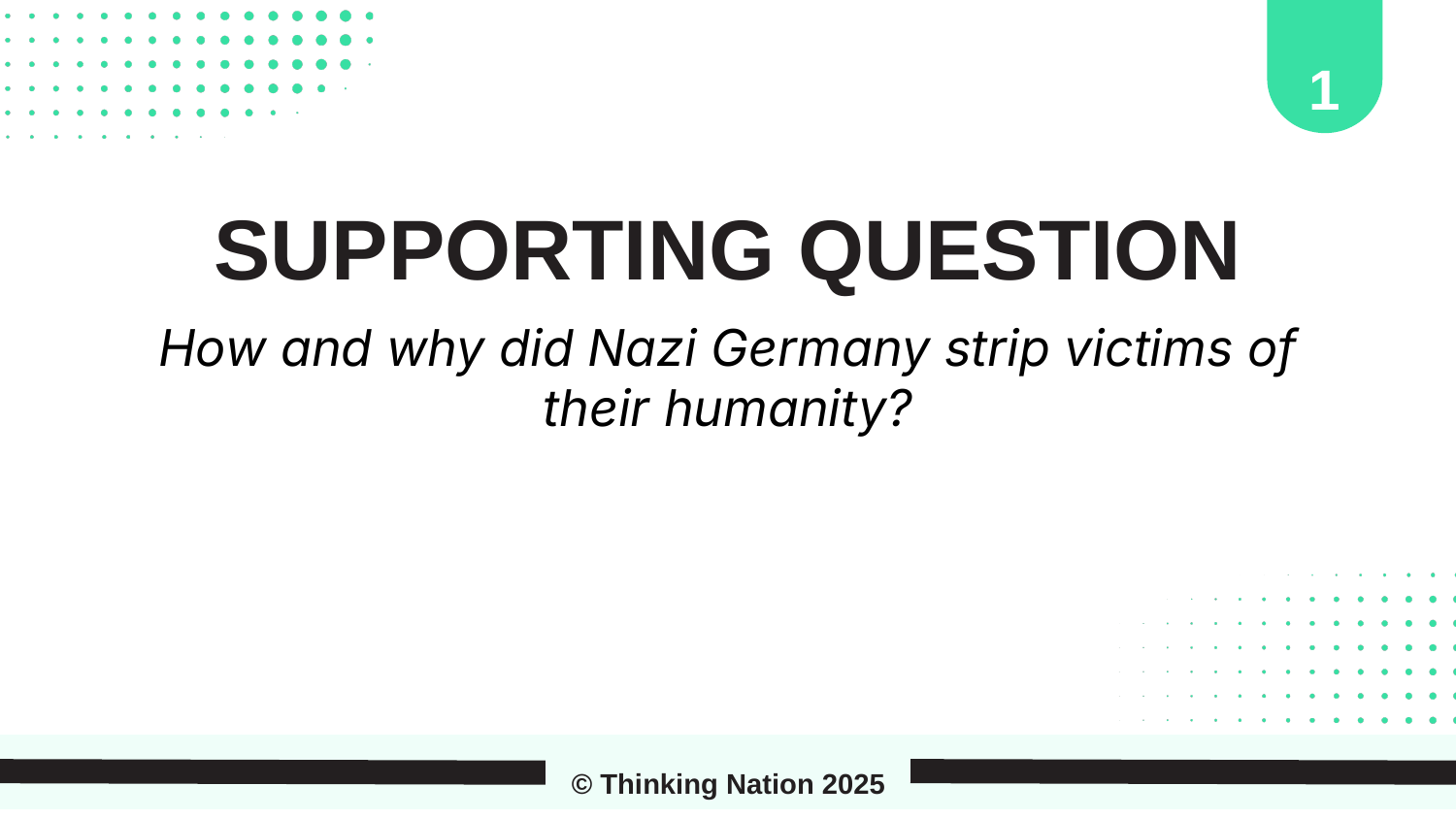

1
SUPPORTING QUESTION
How and why did Nazi Germany strip victims of their humanity?

© Thinking Nation 2025